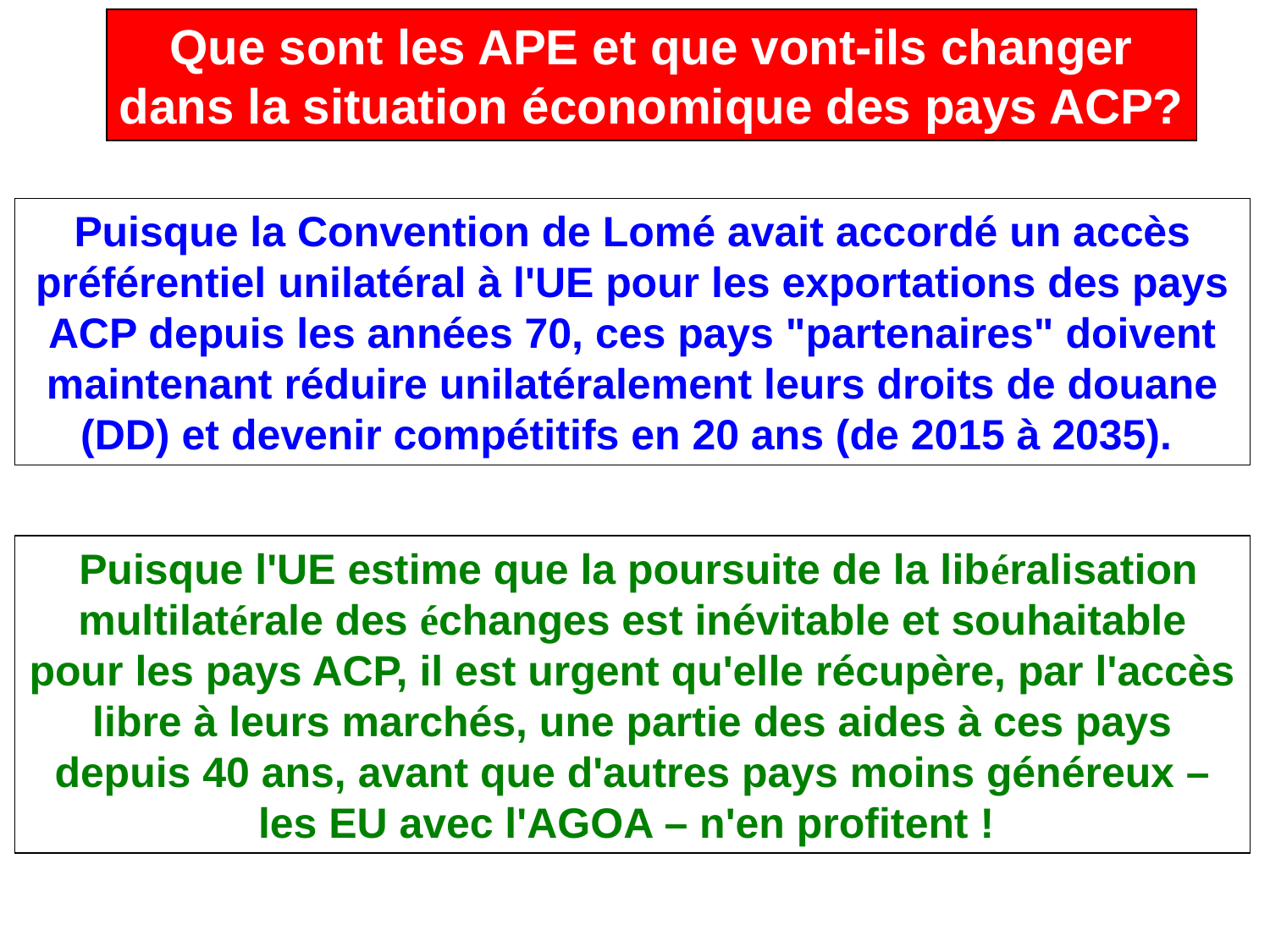

Que sont les APE et que vont-ils changer
dans la situation économique des pays ACP?
Puisque la Convention de Lomé avait accordé un accès préférentiel unilatéral à l'UE pour les exportations des pays ACP depuis les années 70, ces pays "partenaires" doivent maintenant réduire unilatéralement leurs droits de douane (DD) et devenir compétitifs en 20 ans (de 2015 à 2035).
 Puisque l'UE estime que la poursuite de la libéralisation multilatérale des échanges est inévitable et souhaitable pour les pays ACP, il est urgent qu'elle récupère, par l'accès libre à leurs marchés, une partie des aides à ces pays depuis 40 ans, avant que d'autres pays moins généreux – les EU avec l'AGOA – n'en profitent !